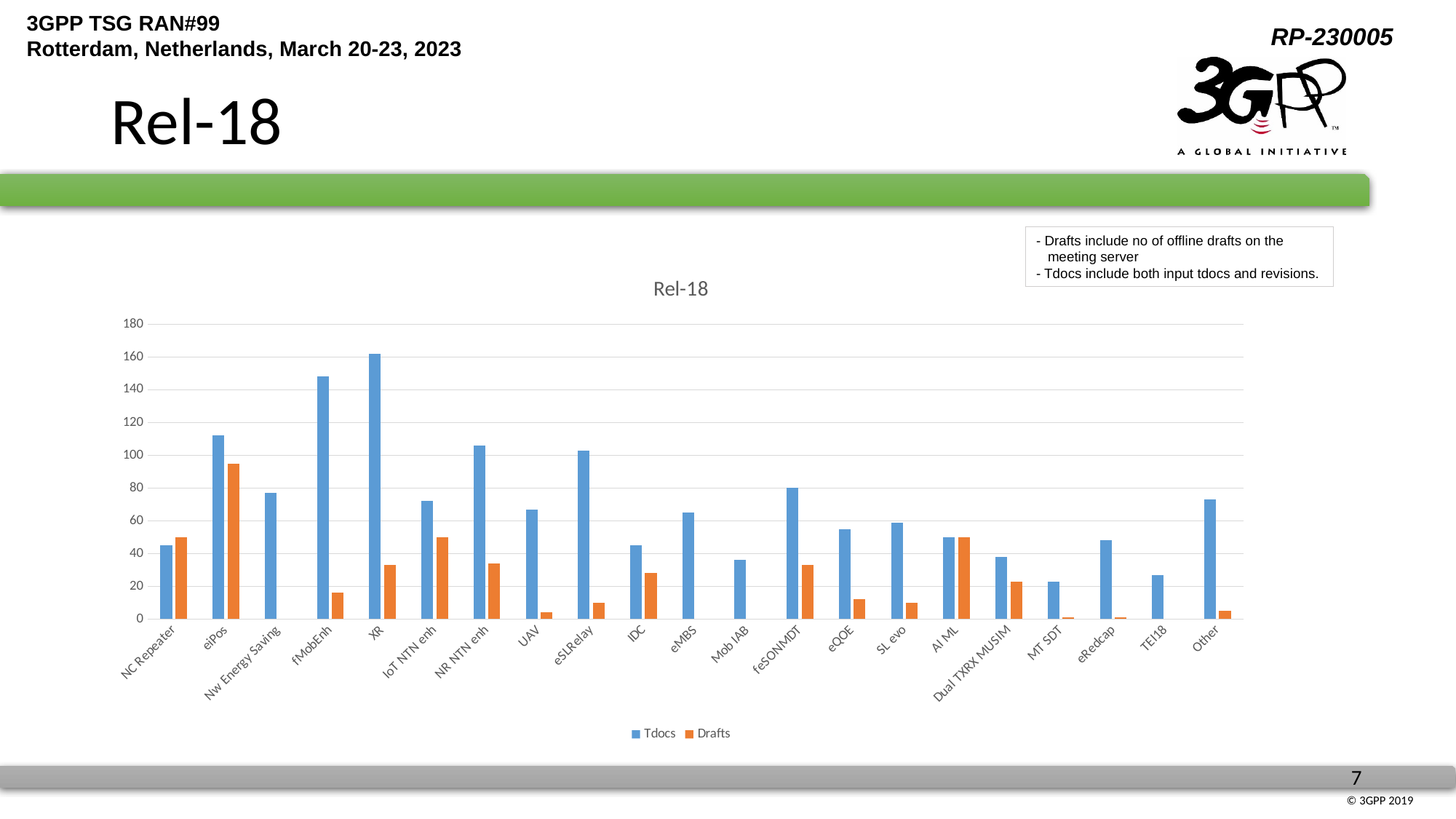

# Rel-18
- Drafts include no of offline drafts on the
   meeting server
- Tdocs include both input tdocs and revisions.

### Chart: Rel-18

| Category | Tdocs | Drafts |
|---|---|---|
| NC Repeater | 45.0 | 50.0 |
| eiPos | 112.0 | 95.0 |
| Nw Energy Saving | 77.0 | None |
| fMobEnh | 148.0 | 16.0 |
| XR | 162.0 | 33.0 |
| IoT NTN enh | 72.0 | 50.0 |
| NR NTN enh | 106.0 | 34.0 |
| UAV | 67.0 | 4.0 |
| eSLRelay | 103.0 | 10.0 |
| IDC | 45.0 | 28.0 |
| eMBS | 65.0 | None |
| Mob IAB | 36.0 | None |
| feSONMDT | 80.0 | 33.0 |
| eQOE | 55.0 | 12.0 |
| SL evo | 59.0 | 10.0 |
| AI ML | 50.0 | 50.0 |
| Dual TXRX MUSIM | 38.0 | 23.0 |
| MT SDT | 23.0 | 1.0 |
| eRedcap | 48.0 | 1.0 |
| TEI18 | 27.0 | None |
| Other | 73.0 | 5.0 |